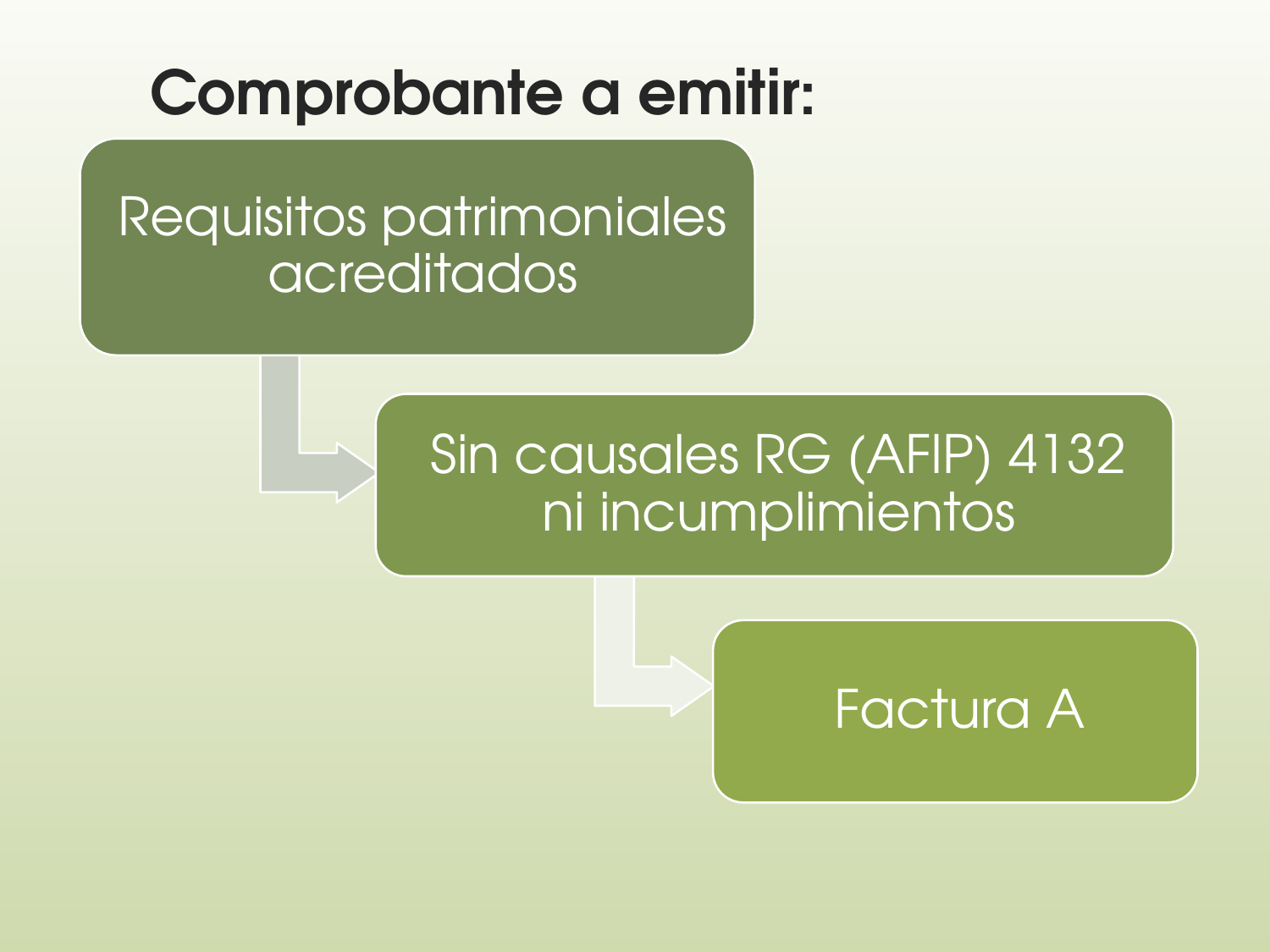

# Comprobante a emitir:
Requisitos patrimoniales acreditados

Sin causales RG (AFIP) 4132 ni incumplimientos

Factura A